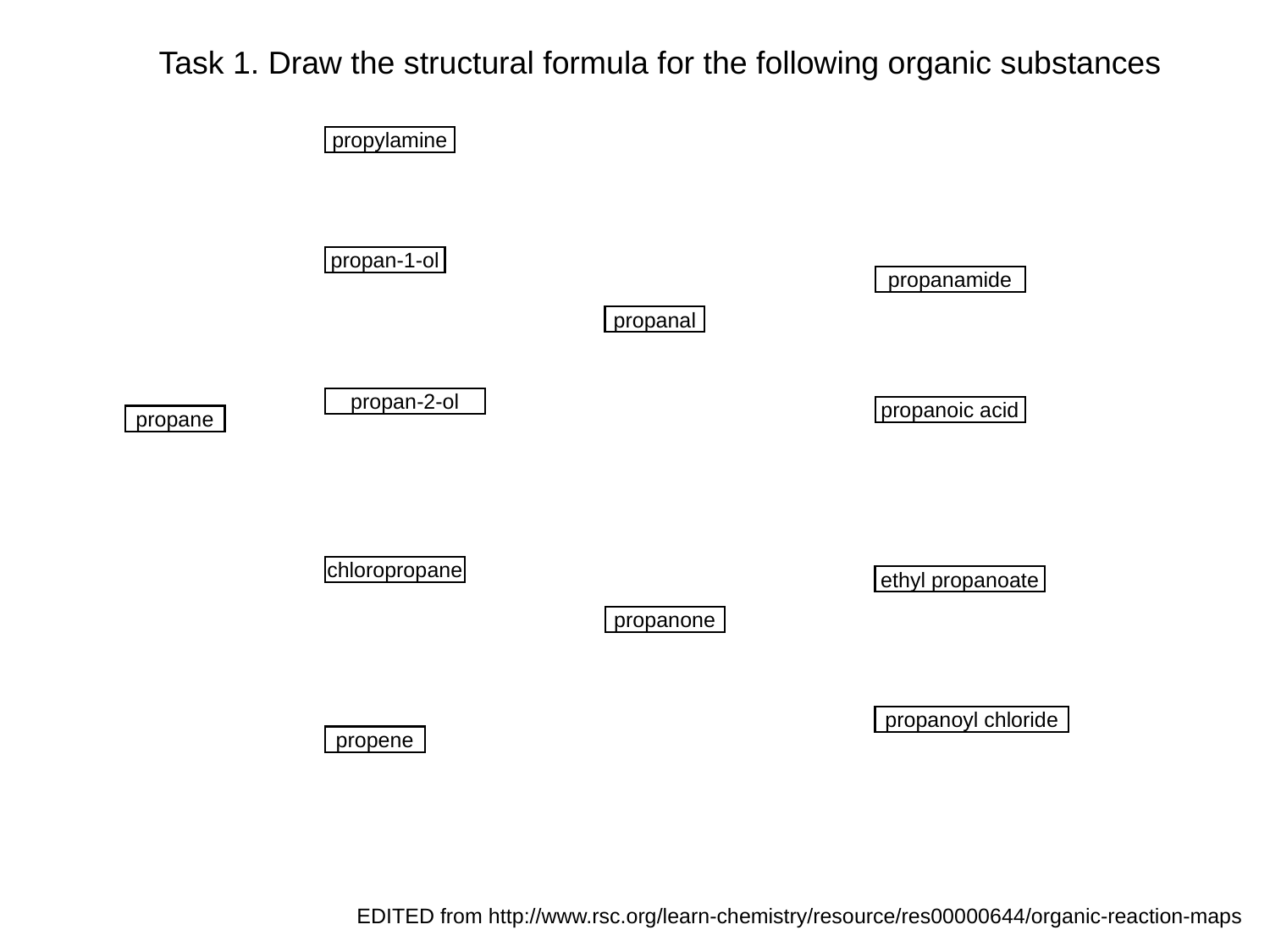

Task 1. Draw the structural formula for the following organic substances
propylamine
propan-1-ol
propanamide
propanal
propan-2-ol
propanoic acid
propane
chloropropane
ethyl propanoate
propanone

propanoyl chloride
propene
EDITED from http://www.rsc.org/learn-chemistry/resource/res00000644/organic-reaction-maps